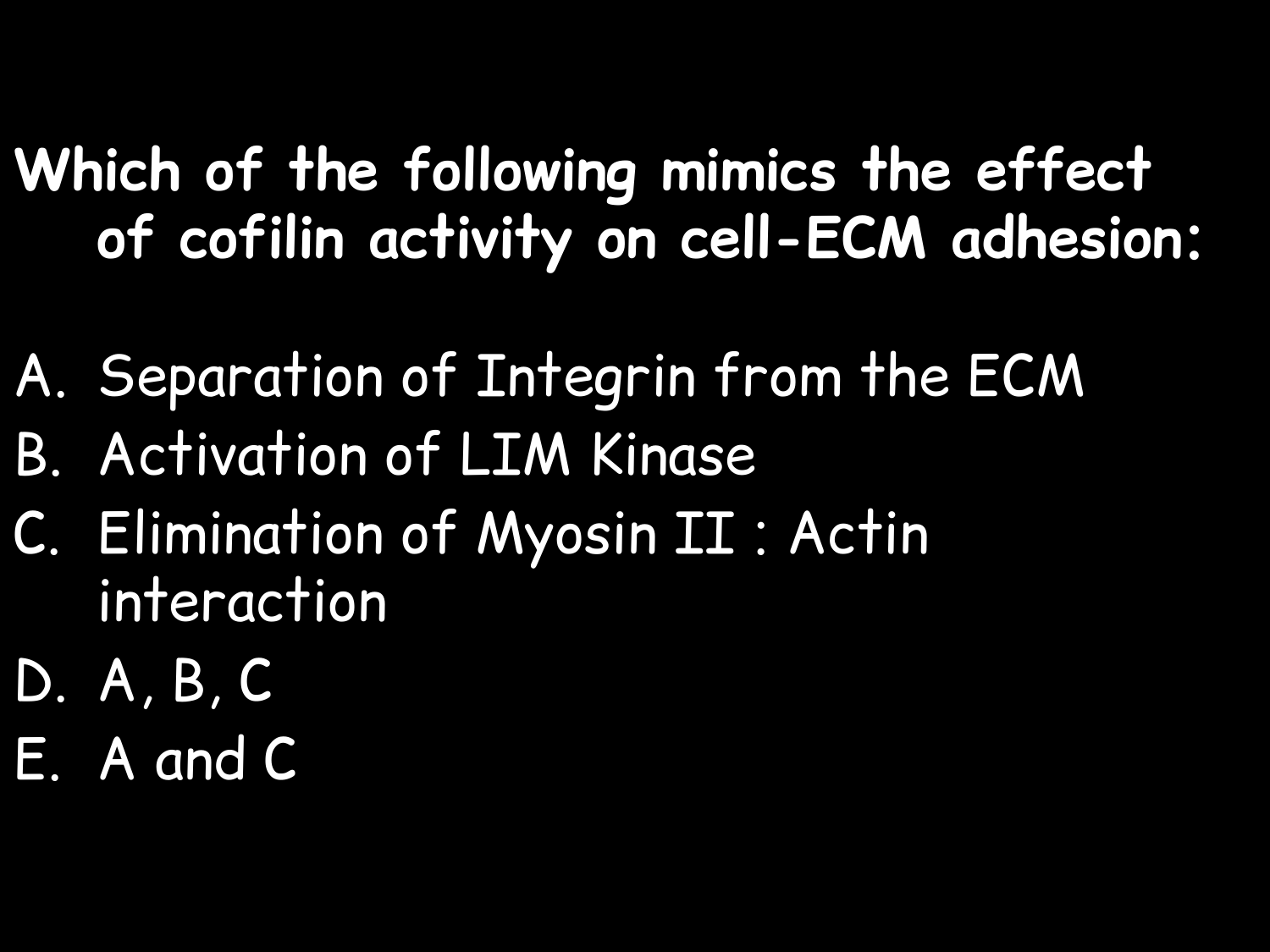

Which of the following mimics the effect of cofilin activity on cell-ECM adhesion:

Separation of Integrin from the ECM
Activation of LIM Kinase
Elimination of Myosin II : Actin interaction
A, B, C
A and C